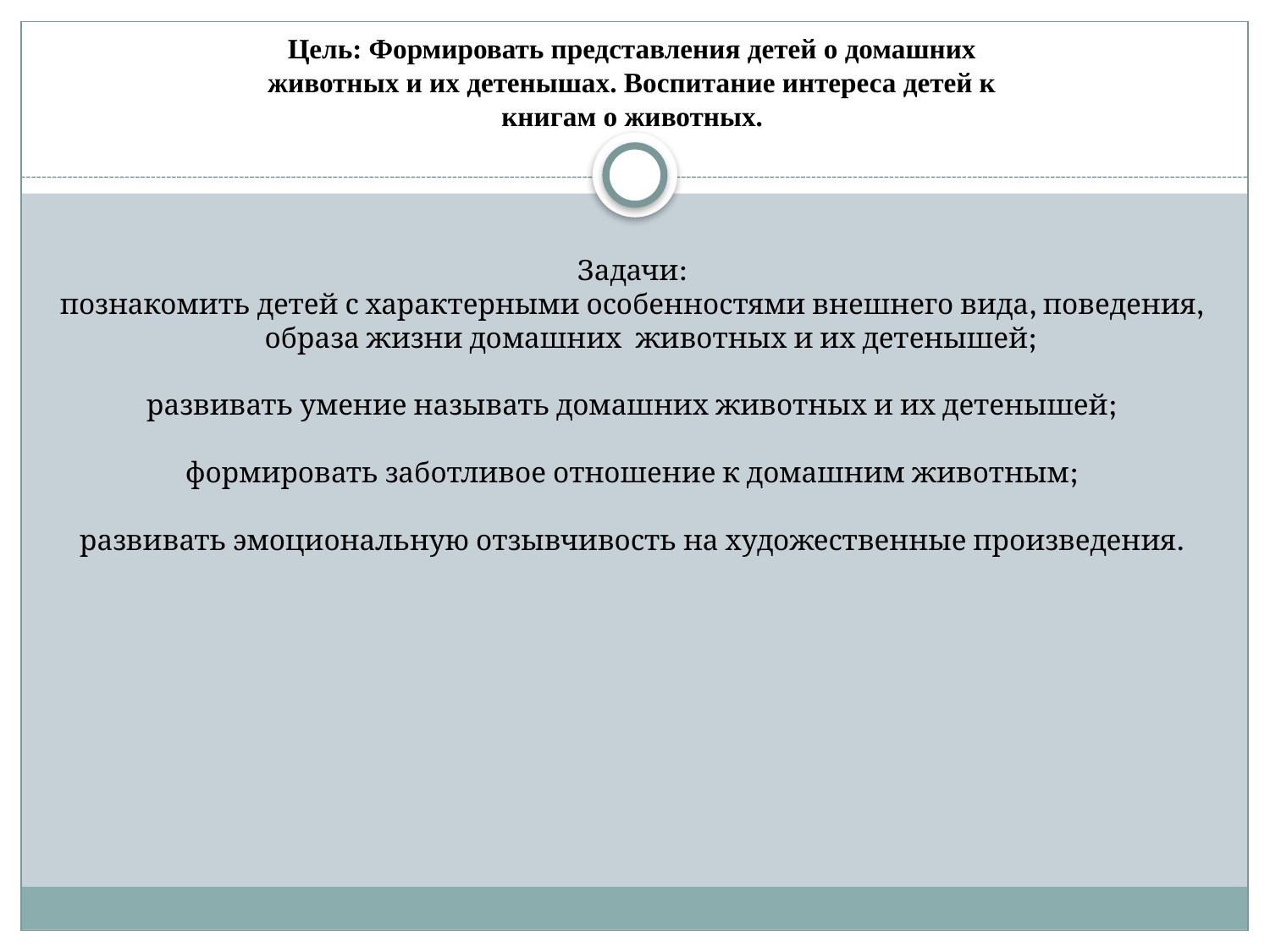

# Цель: Формировать представления детей о домашних животных и их детенышах. Воспитание интереса детей к книгам о животных.

Задачи:
познакомить детей с характерными особенностями внешнего вида, поведения, образа жизни домашних  животных и их детенышей;

развивать умение называть домашних животных и их детенышей;

формировать заботливое отношение к домашним животным;

развивать эмоциональную отзывчивость на художественные произведения.